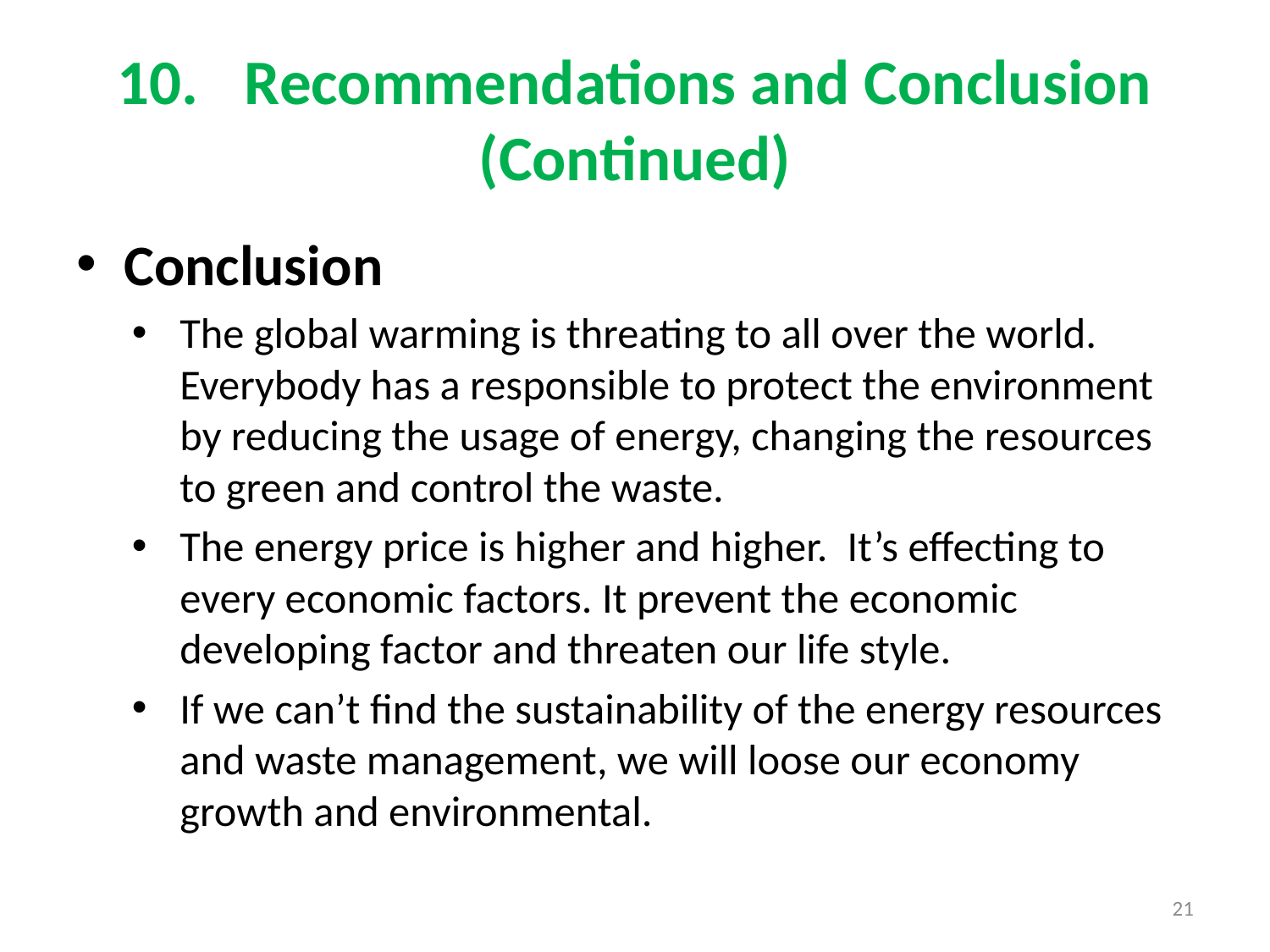

# 10.	Recommendations and Conclusion (Continued)
Conclusion
The global warming is threating to all over the world.  Everybody has a responsible to protect the environment by reducing the usage of energy, changing the resources to green and control the waste.
The energy price is higher and higher.  It’s effecting to every economic factors. It prevent the economic developing factor and threaten our life style.
If we can’t find the sustainability of the energy resources and waste management, we will loose our economy growth and environmental.

21